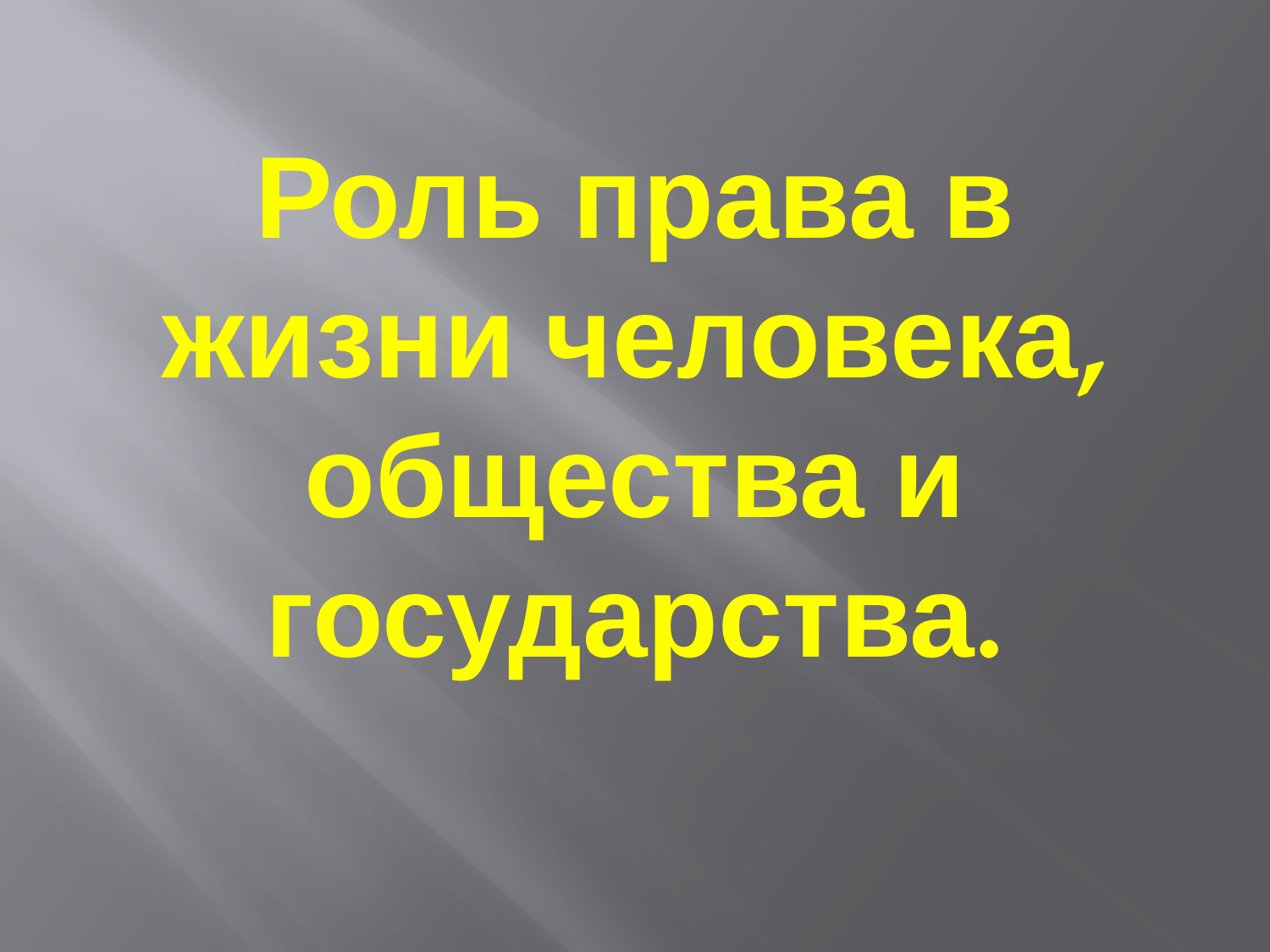

# Роль права в жизни человека, общества и государства.